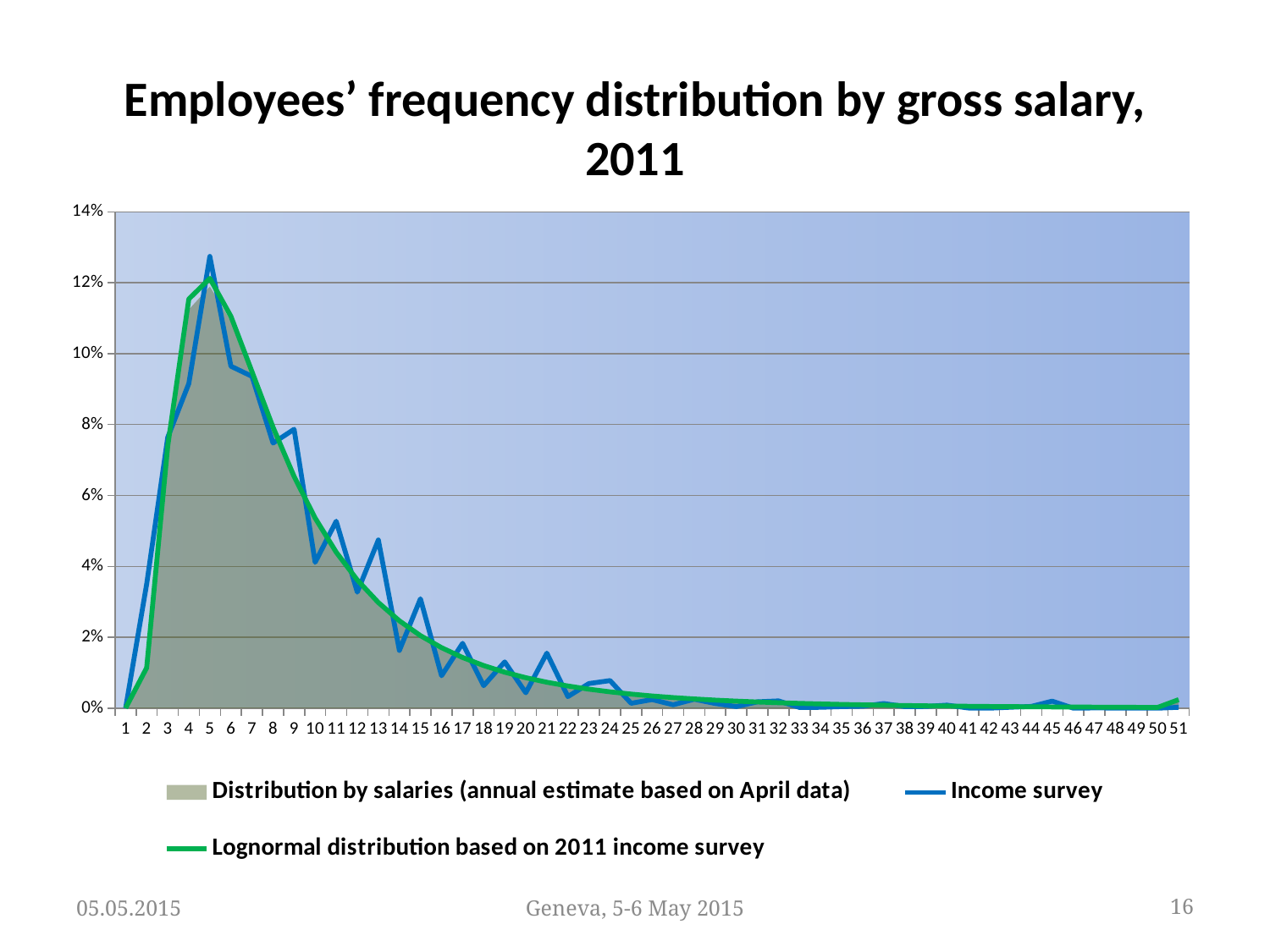

# Employees’ frequency distribution by gross salary, 2011

### Chart

| Category | Distribution by salaries (annual estimate based on April data) | Income survey
 | Lognormal distribution based on 2011 income survey |
|---|---|---|---|
05.05.2015
Geneva, 5-6 May 2015
16